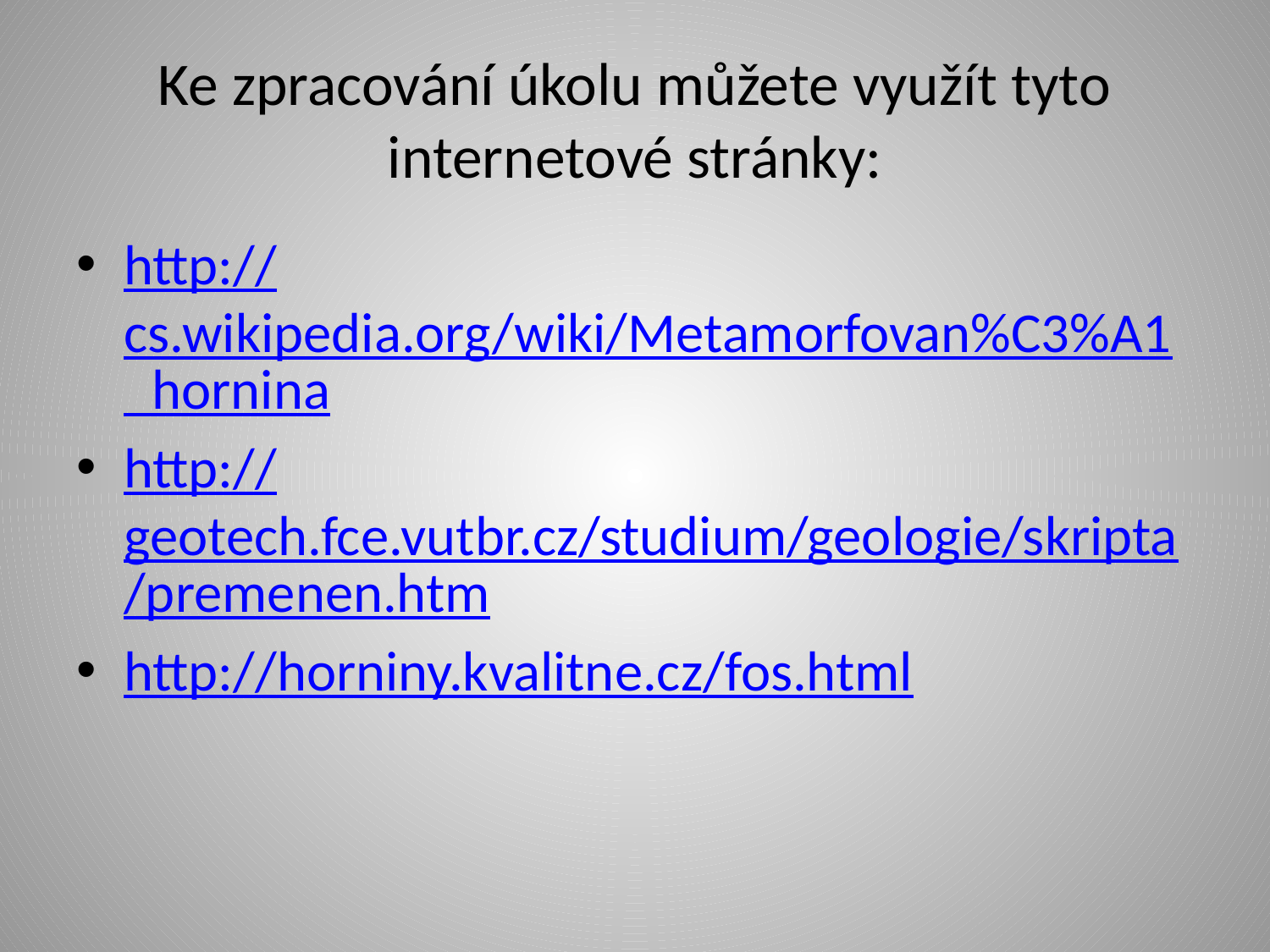

# Ke zpracování úkolu můžete využít tyto internetové stránky:
http://cs.wikipedia.org/wiki/Metamorfovan%C3%A1_hornina
http://geotech.fce.vutbr.cz/studium/geologie/skripta/premenen.htm
http://horniny.kvalitne.cz/fos.html